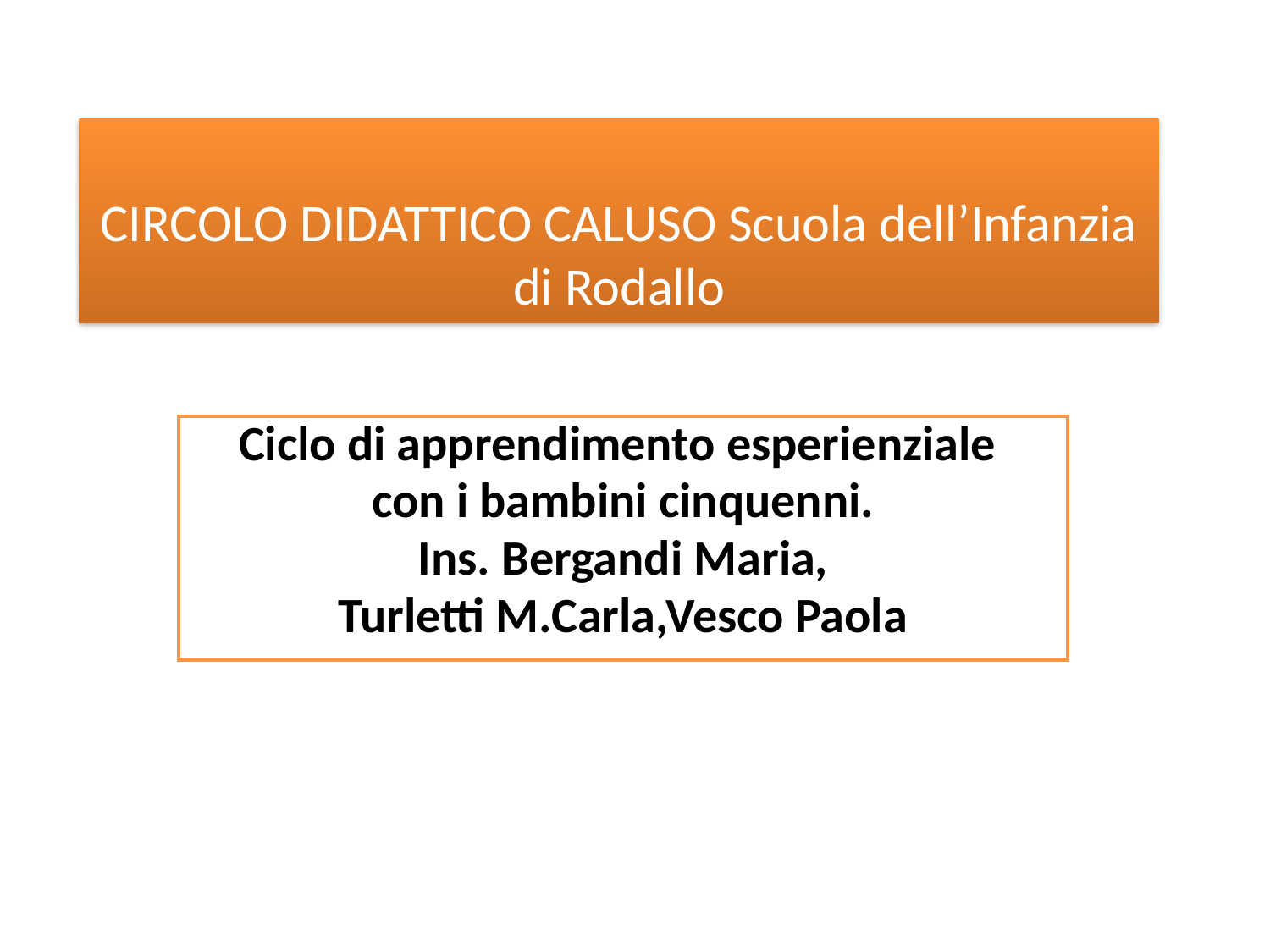

# CIRCOLO DIDATTICO CALUSO Scuola dell’Infanzia di Rodallo

Ciclo di apprendimento esperienziale
con i bambini cinquenni.
Ins. Bergandi Maria,
Turletti M.Carla,Vesco Paola